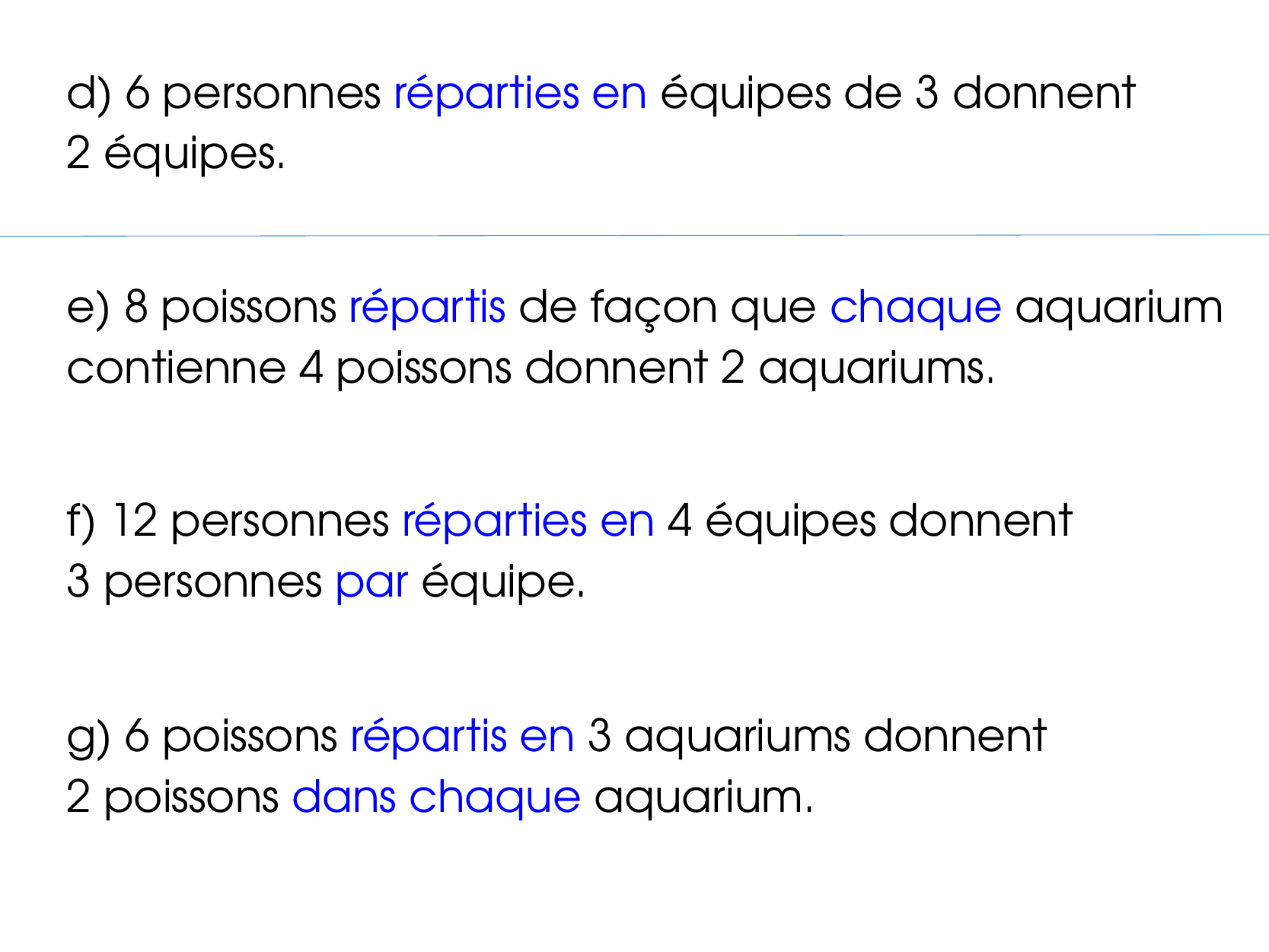

d) 6 personnes réparties en équipes de 3 donnent 2 équipes.
e) 8 poissons répartis de façon que chaque aquarium contienne 4 poissons donnent 2 aquariums.
f) 12 personnes réparties en 4 équipes donnent 3 personnes par équipe.
g) 6 poissons répartis en 3 aquariums donnent 2 poissons dans chaque aquarium.